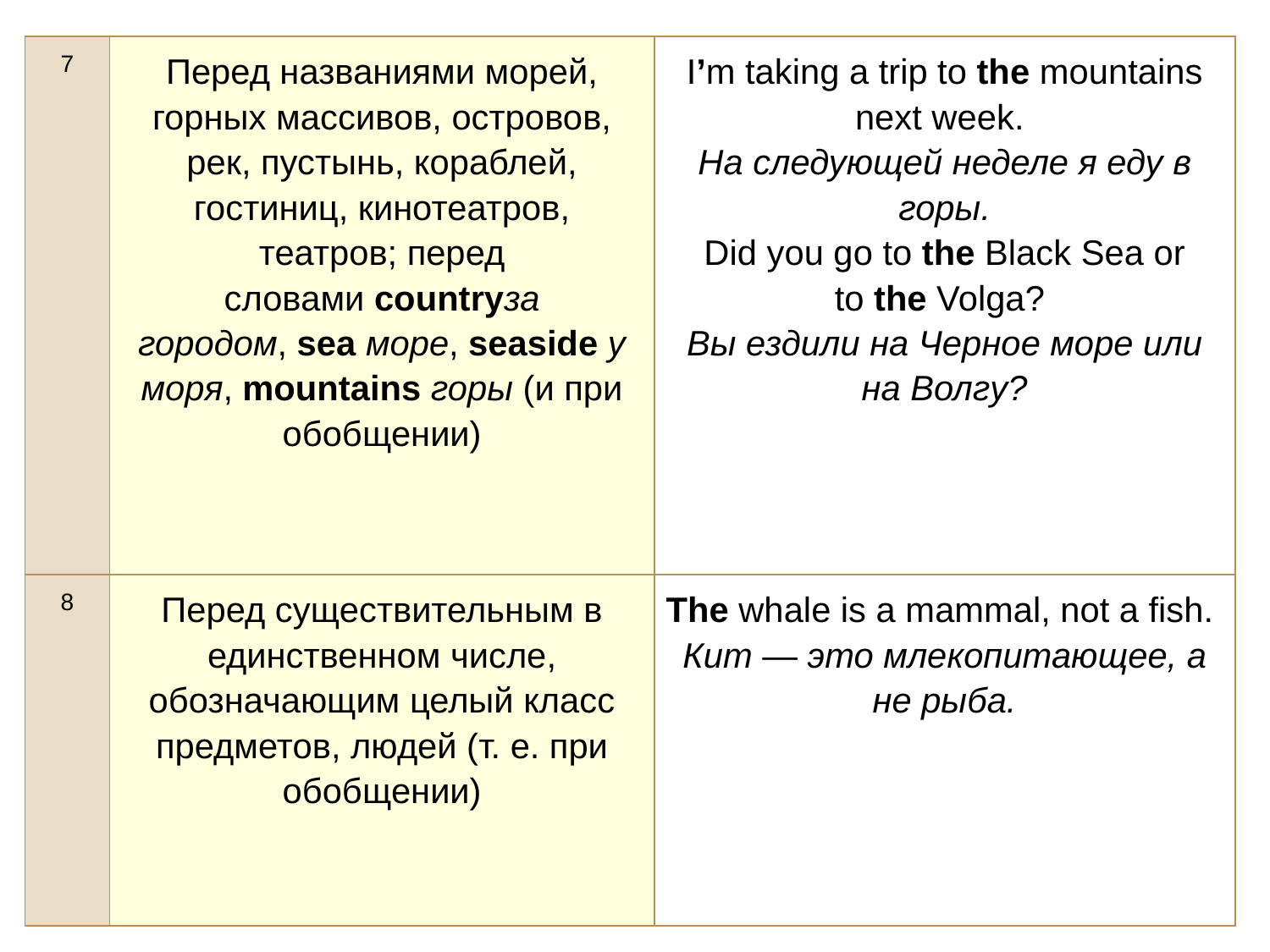

| 7 | Перед названиями морей, горных массивов, островов, рек, пустынь, кораблей, гостиниц, кинотеатров, театров; перед словами countryза городом, sea море, seaside у моря, mountains горы (и при обобщении) | I’m taking a trip to the mountains next week.  На следующей неделе я еду в горы. Did you go to the Black Sea or to the Volga?  Вы ездили на Черное море или на Волгу? |
| --- | --- | --- |
| 8 | Перед существительным в единственном числе, обозначающим целый класс предметов, людей (т. е. при обобщении) | The whale is a mammal, not a fish.  Кит — это млекопитающее, а не рыба. |